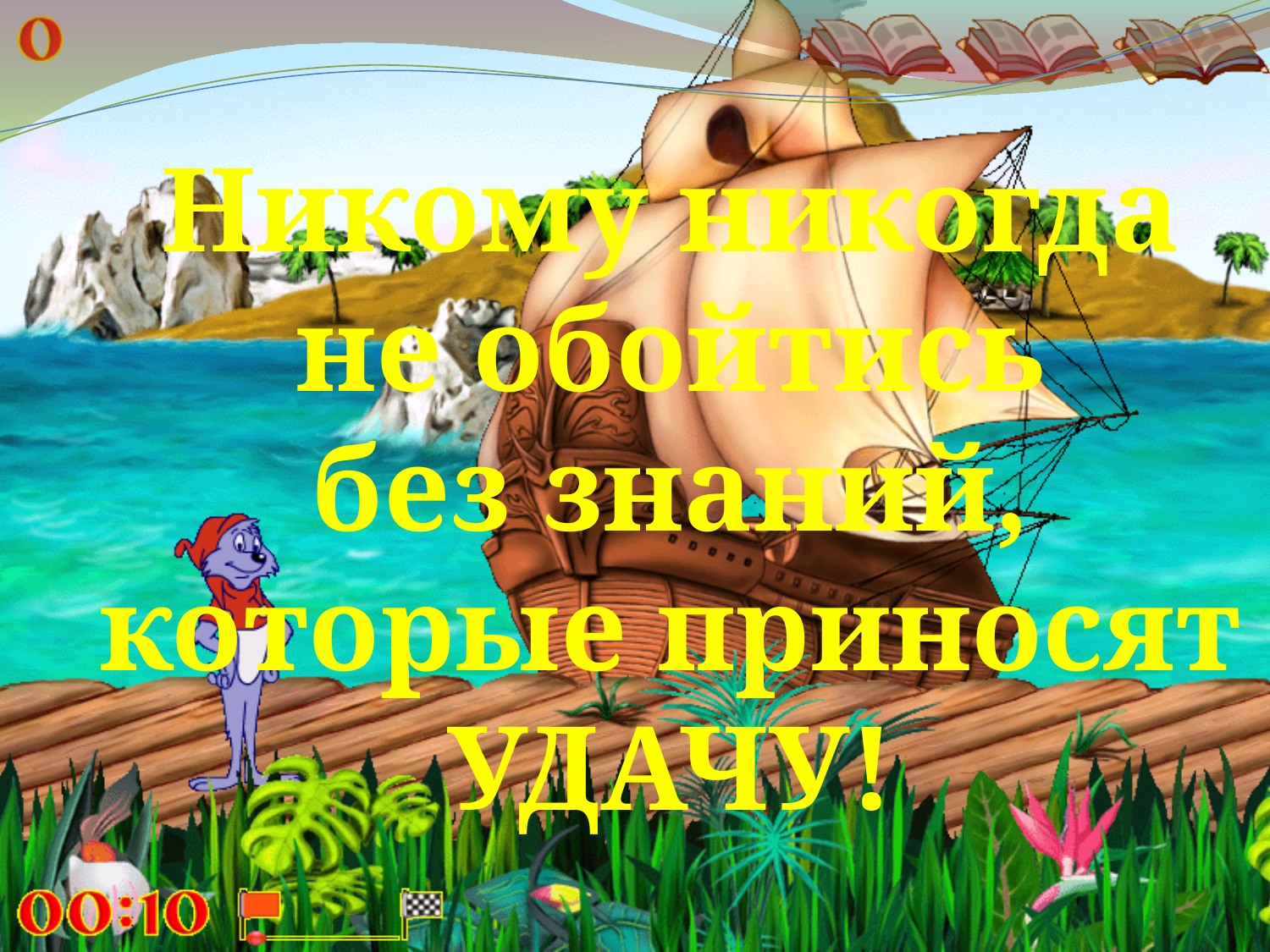

Никому никогда
не обойтись
без знаний,
которые приносят
УДАЧУ!